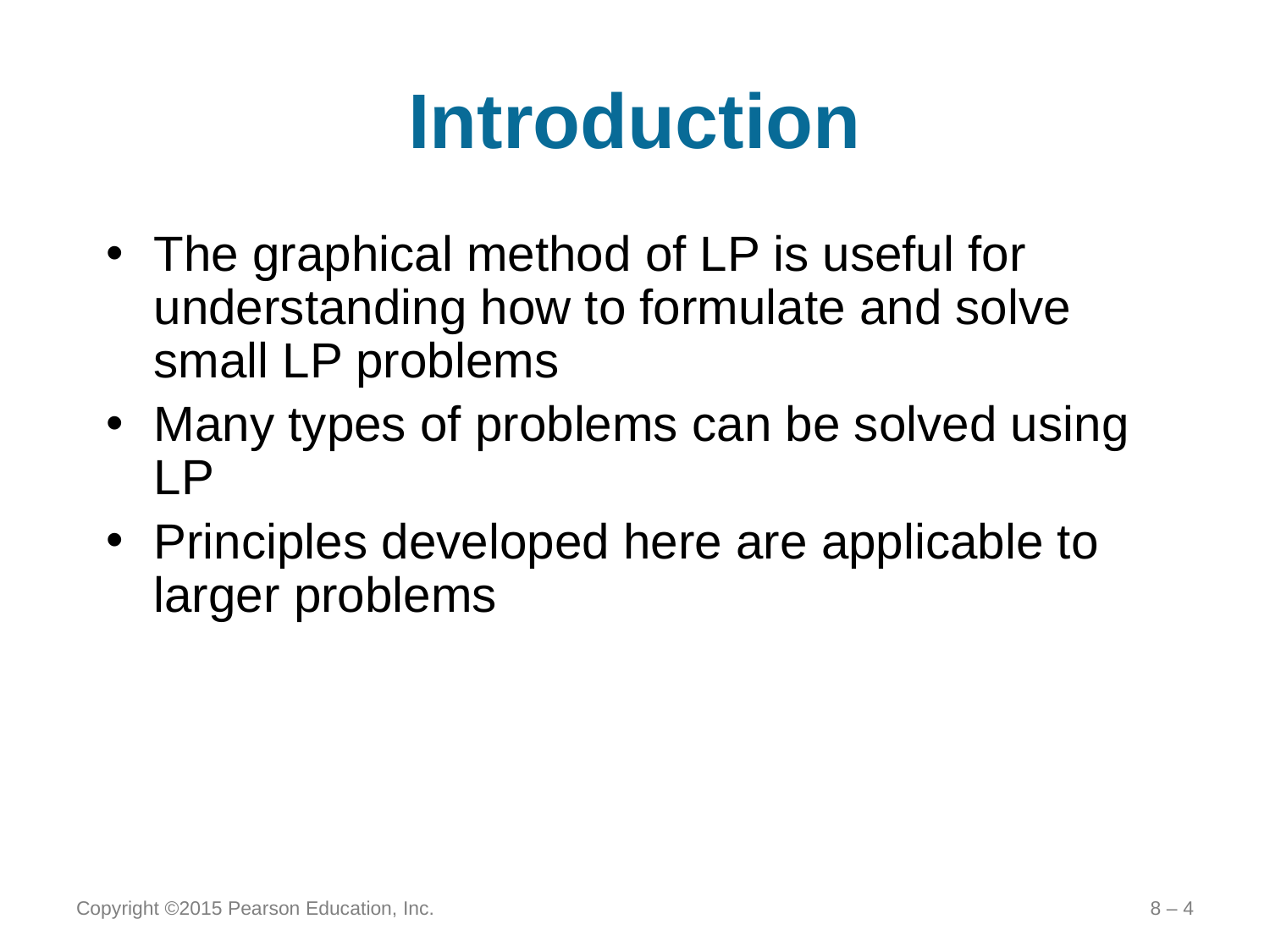

# Introduction
The graphical method of LP is useful for understanding how to formulate and solve small LP problems
Many types of problems can be solved using LP
Principles developed here are applicable to larger problems
Copyright ©2015 Pearson Education, Inc.
8 – 4